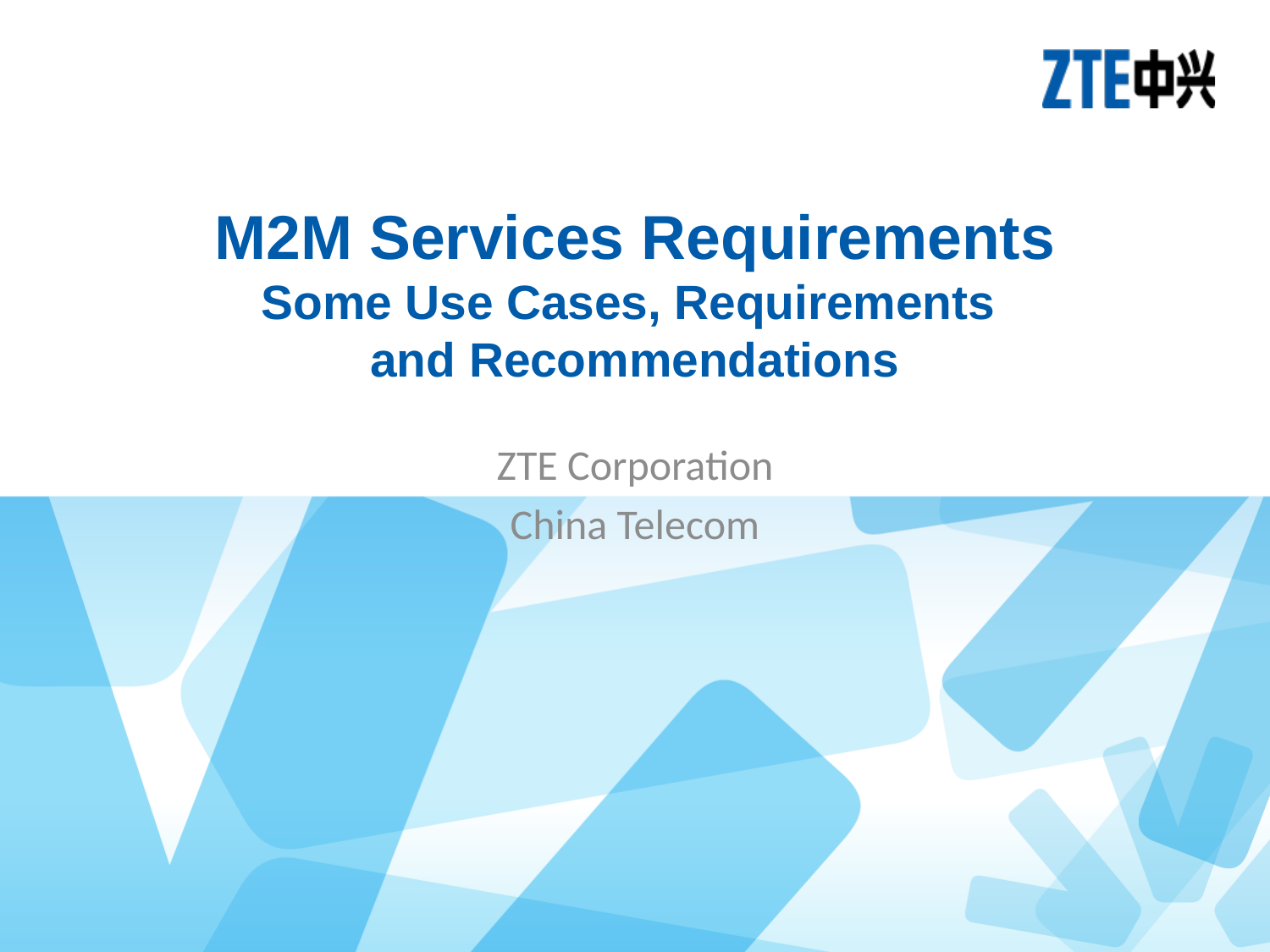

# M2M Services Requirements Some Use Cases, Requirements and Recommendations
ZTE Corporation
China Telecom